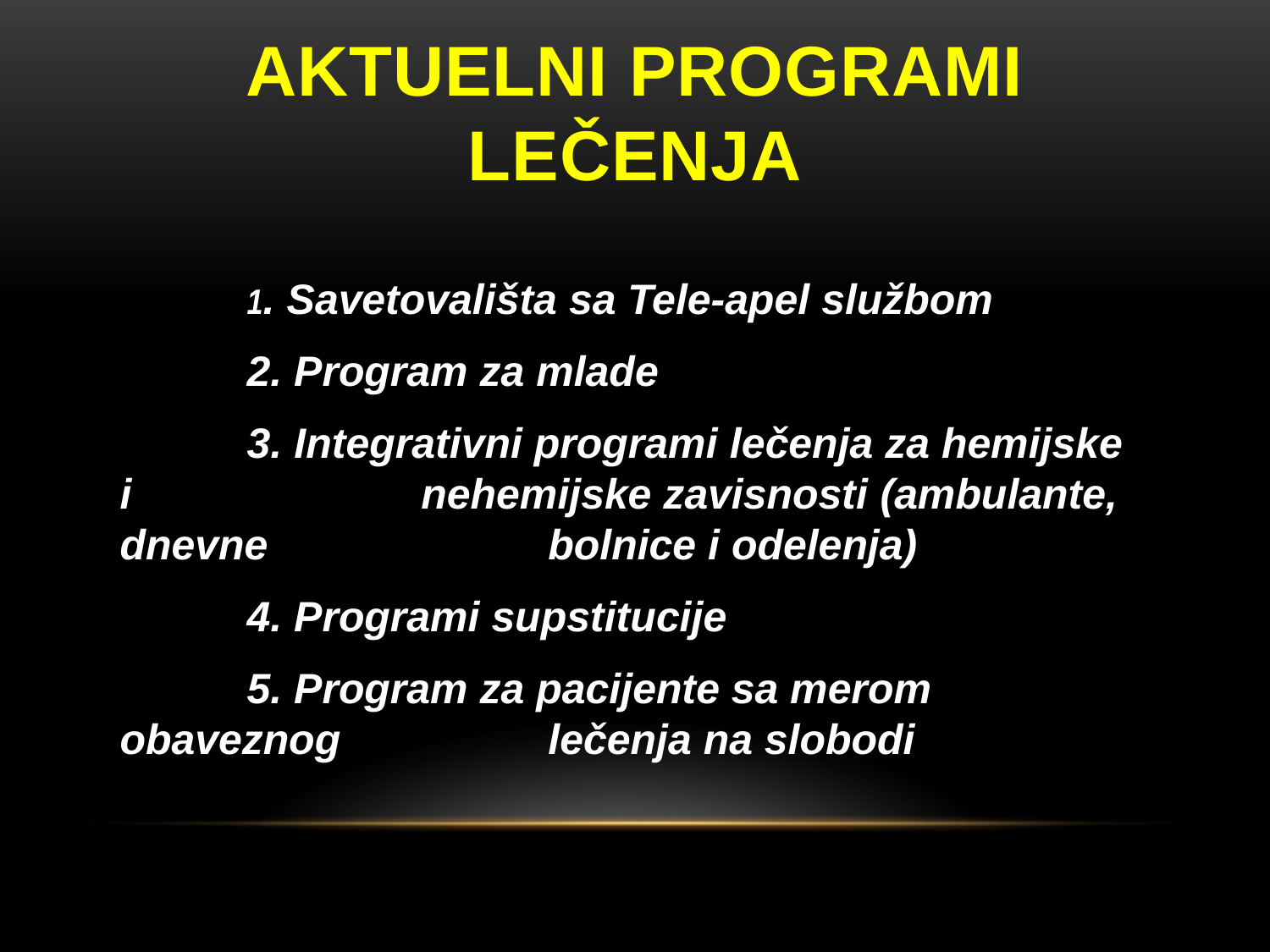

# Aktuelni programi lečenja
	1. Savetovališta sa Tele-apel službom
	2. Program za mlade
	3. Integrativni programi lečenja za hemijske i 	  	    nehemijske zavisnosti (ambulante, dnevne 	 	    bolnice i odelenja)
	4. Programi supstitucije
	5. Program za pacijente sa merom obaveznog 		    lečenja na slobodi